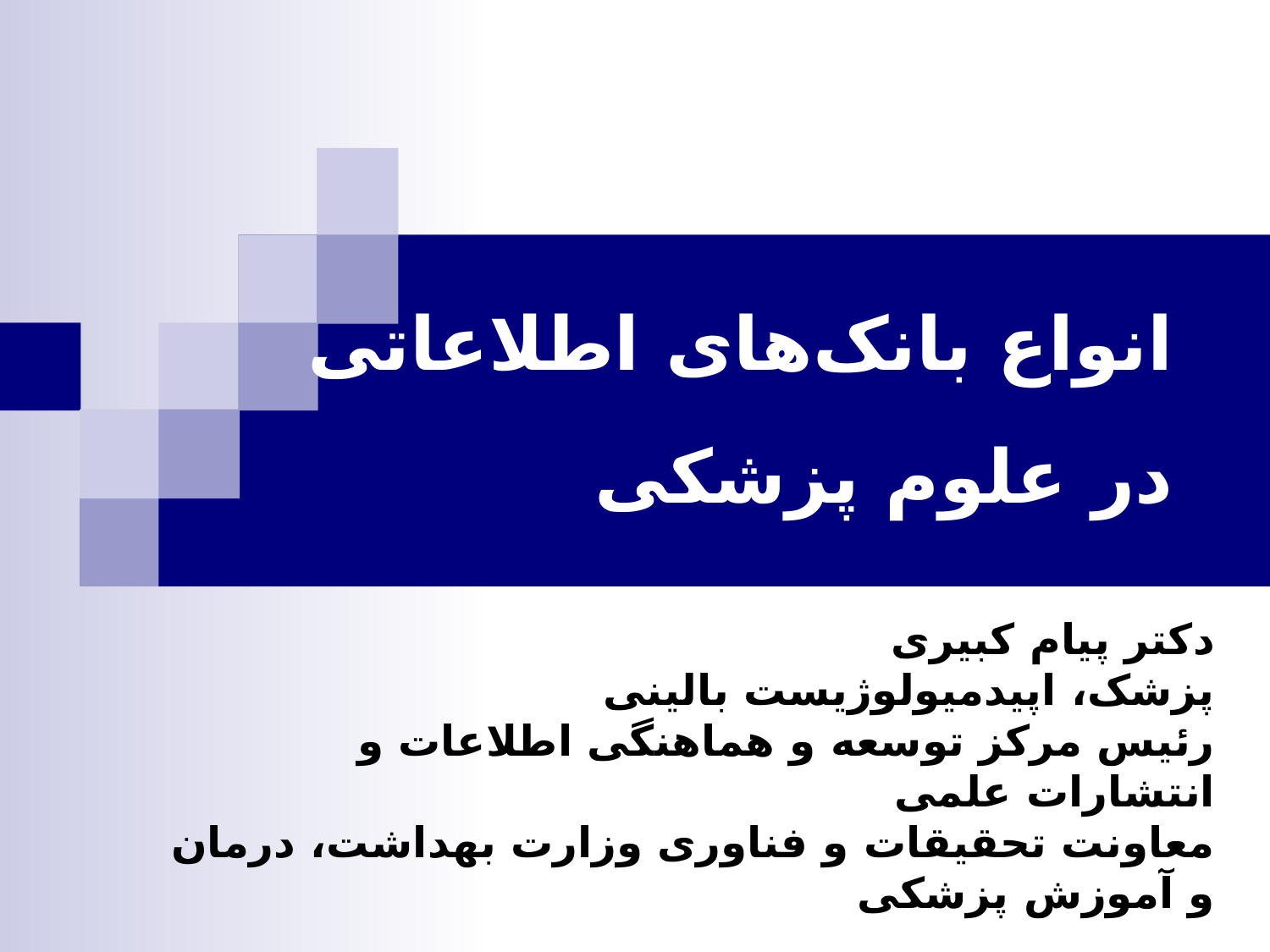

# انواع بانک‌های اطلاعاتی در علوم پزشکی
دکتر پيام کبيری
پزشک، اپيدميولوژيست بالينی
رئيس مرکز توسعه و هماهنگی اطلاعات و انتشارات علمی
معاونت تحقيقات و فناوری وزارت بهداشت، درمان و آموزش پزشکی